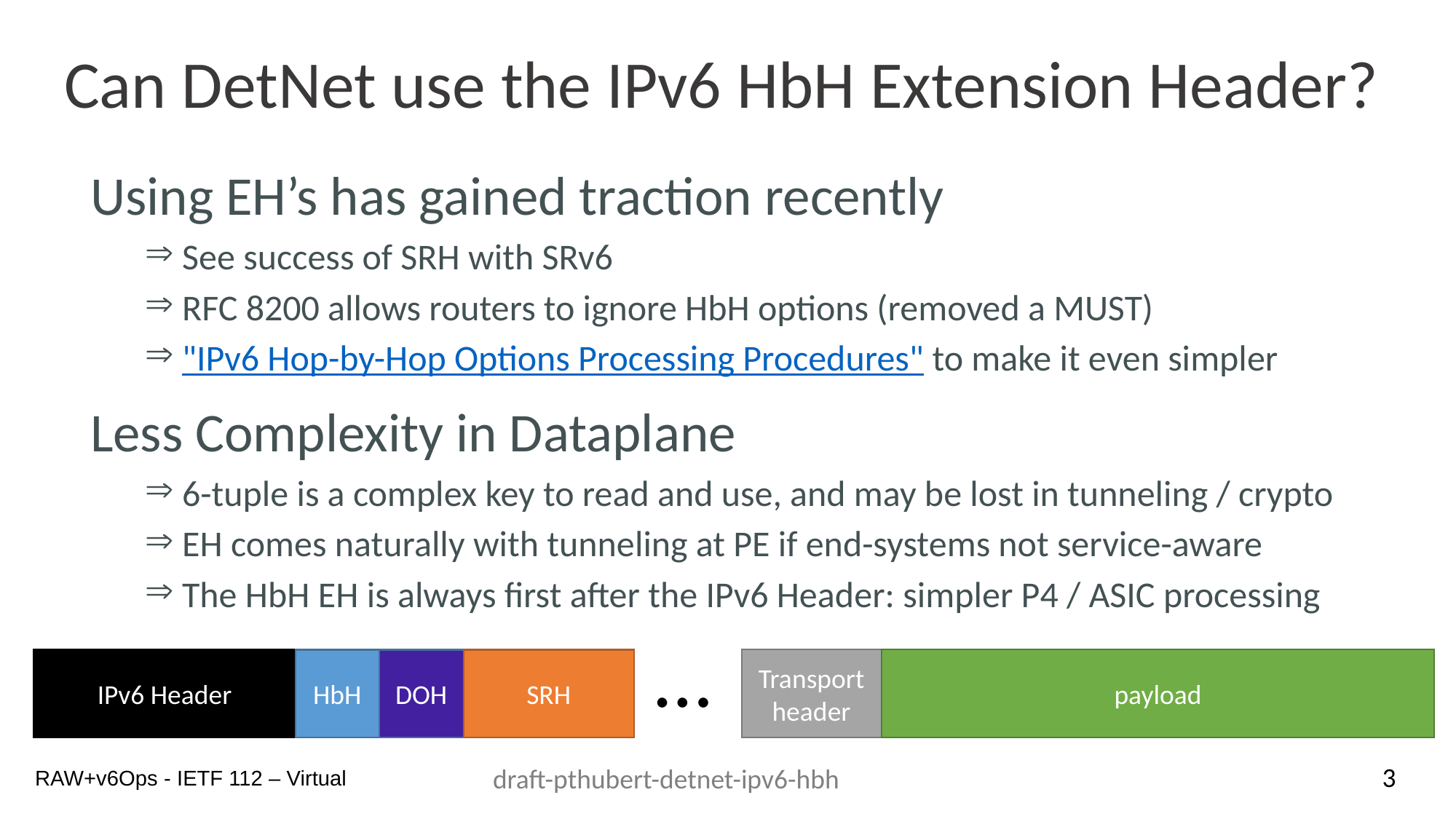

# Can DetNet use the IPv6 HbH Extension Header?

Using EH’s has gained traction recently
 See success of SRH with SRv6
 RFC 8200 allows routers to ignore HbH options (removed a MUST)
 "IPv6 Hop-by-Hop Options Processing Procedures" to make it even simpler
Less Complexity in Dataplane
 6-tuple is a complex key to read and use, and may be lost in tunneling / crypto
 EH comes naturally with tunneling at PE if end-systems not service-aware
 The HbH EH is always first after the IPv6 Header: simpler P4 / ASIC processing

…
payload
Transport
header
IPv6 Header
HbH
DOH
SRH
3
draft-pthubert-detnet-ipv6-hbh